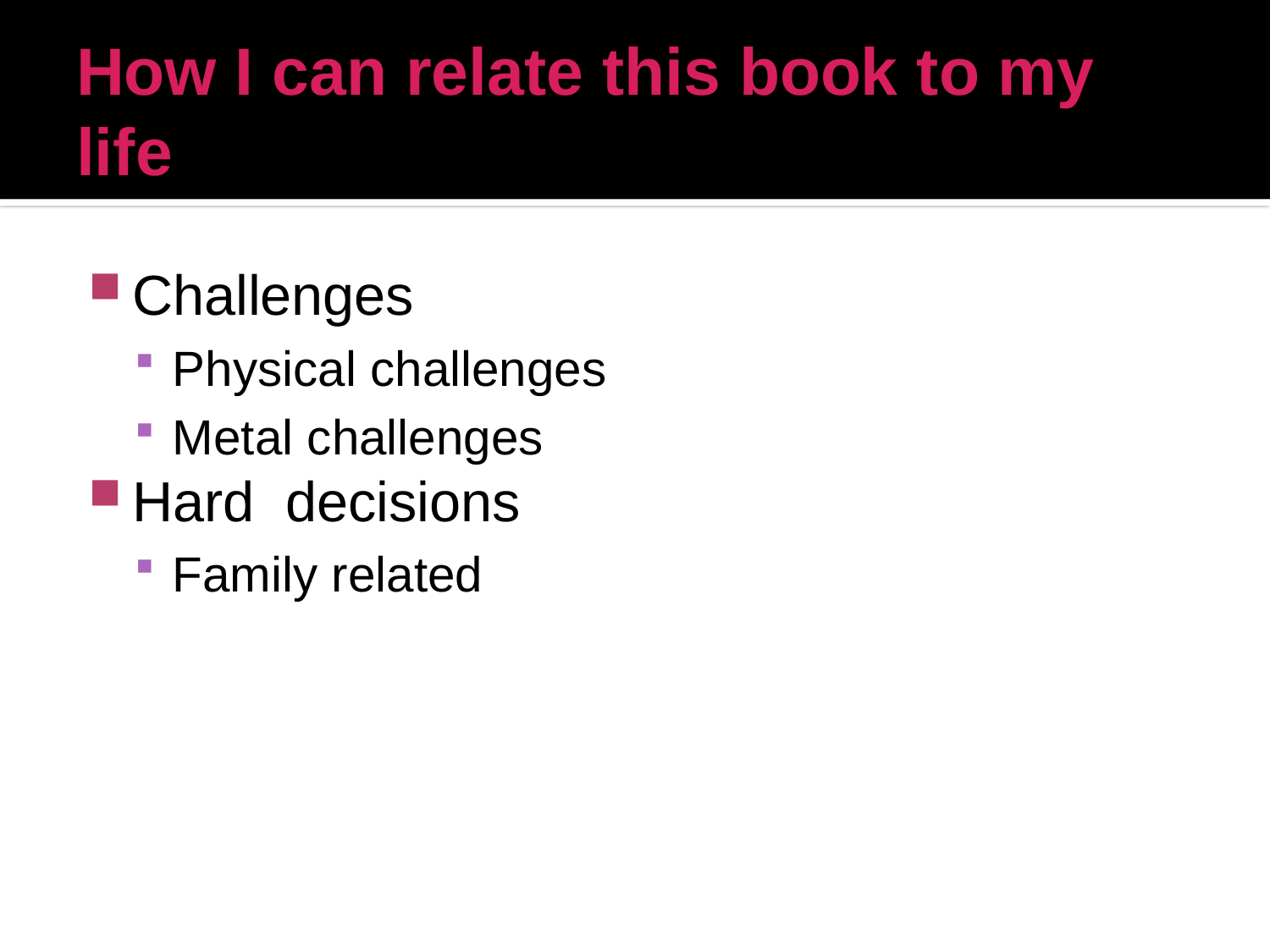

# How I can relate this book to my life
Challenges
Physical challenges
Metal challenges
Hard  decisions
Family related